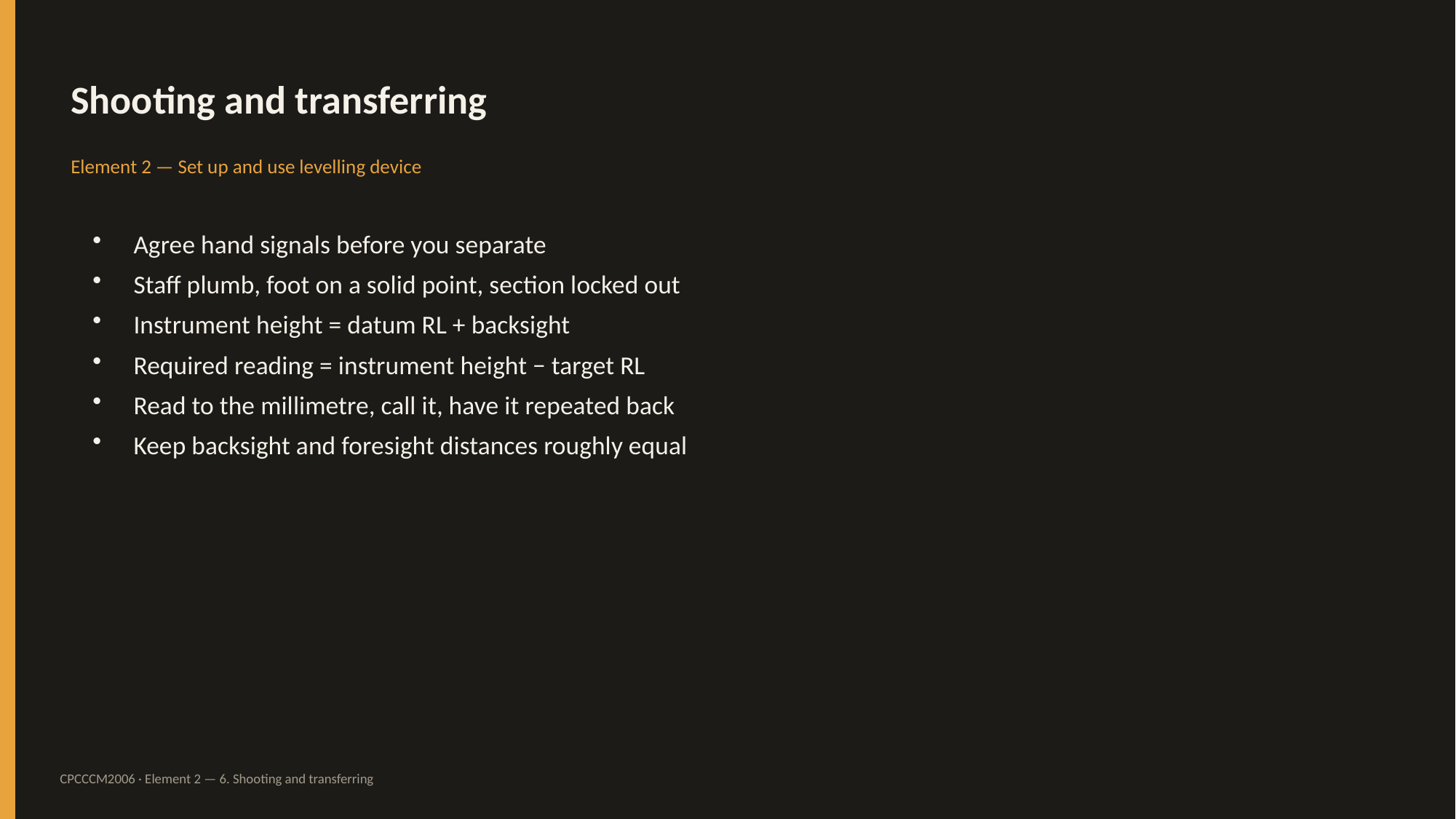

Shooting and transferring
Element 2 — Set up and use levelling device
Agree hand signals before you separate
Staff plumb, foot on a solid point, section locked out
Instrument height = datum RL + backsight
Required reading = instrument height − target RL
Read to the millimetre, call it, have it repeated back
Keep backsight and foresight distances roughly equal
CPCCCM2006 · Element 2 — 6. Shooting and transferring